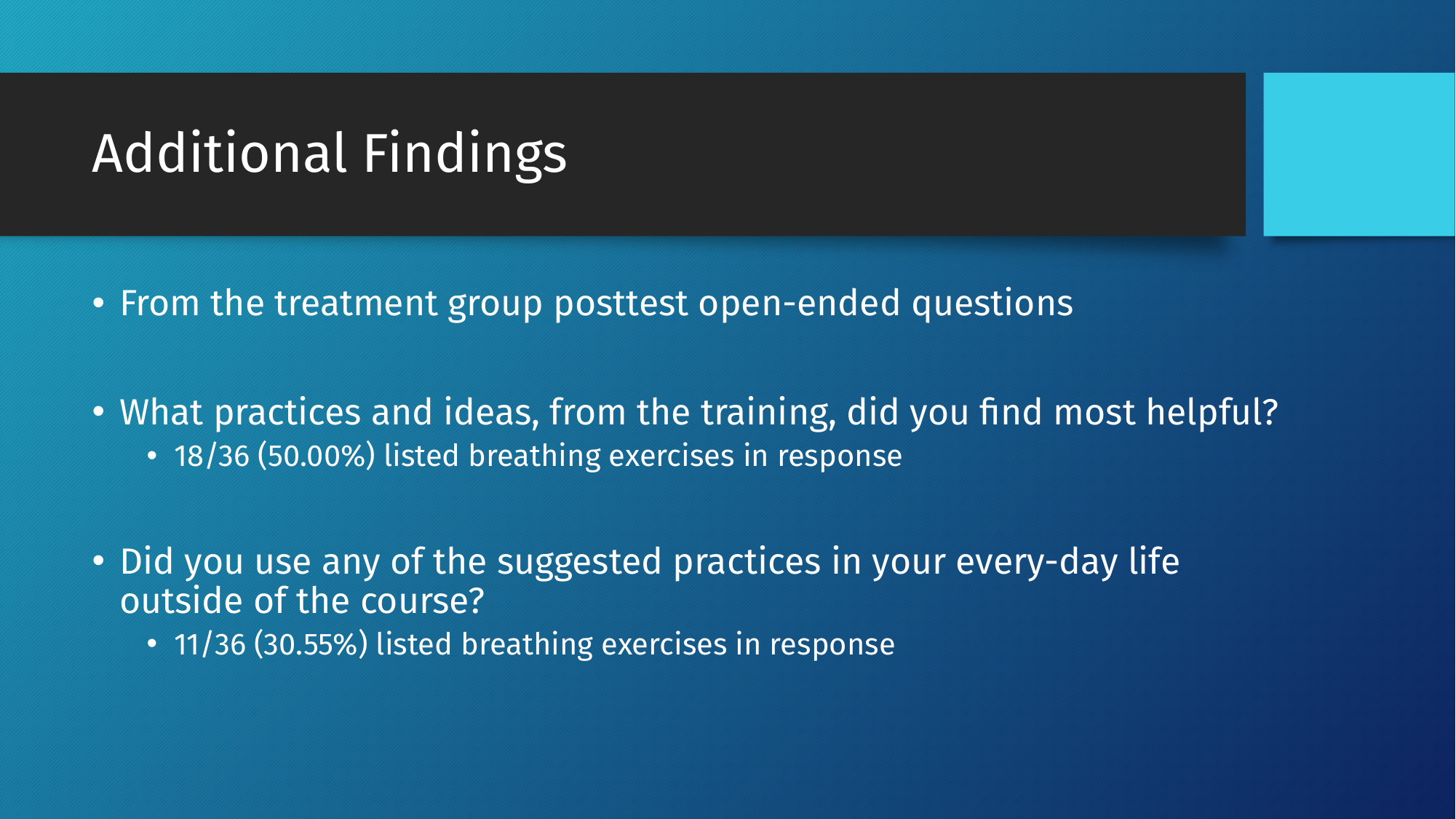

# Additional Findings
From the treatment group posttest open-ended questions

What practices and ideas, from the training, did you find most helpful?
18/36 (50.00%) listed breathing exercises in response

Did you use any of the suggested practices in your every-day life outside of the course?
11/36 (30.55%) listed breathing exercises in response